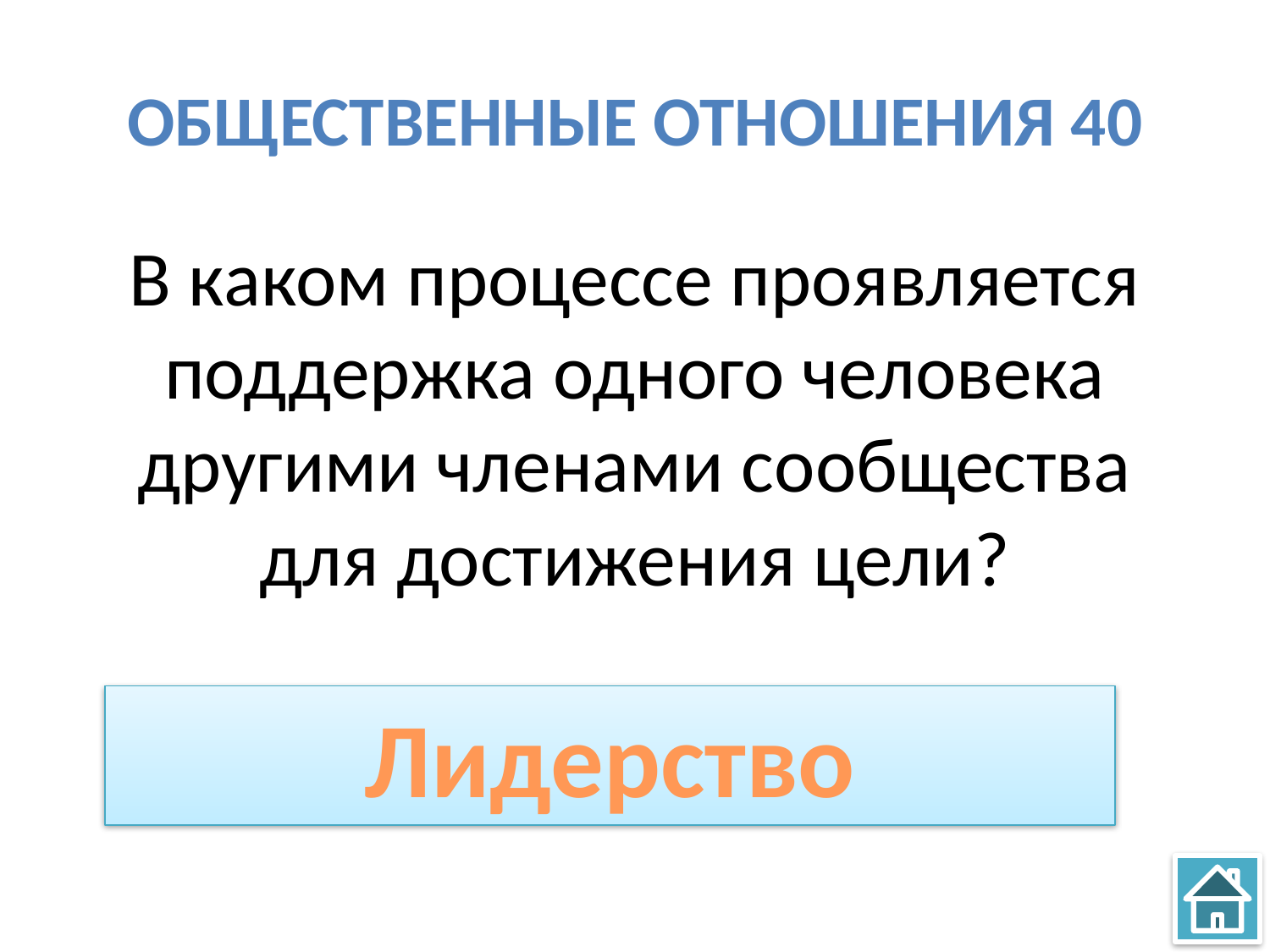

# Общественные отношения 40
В каком процессе проявляется поддержка одного человека другими членами сообщества для достижения цели?
Лидерство